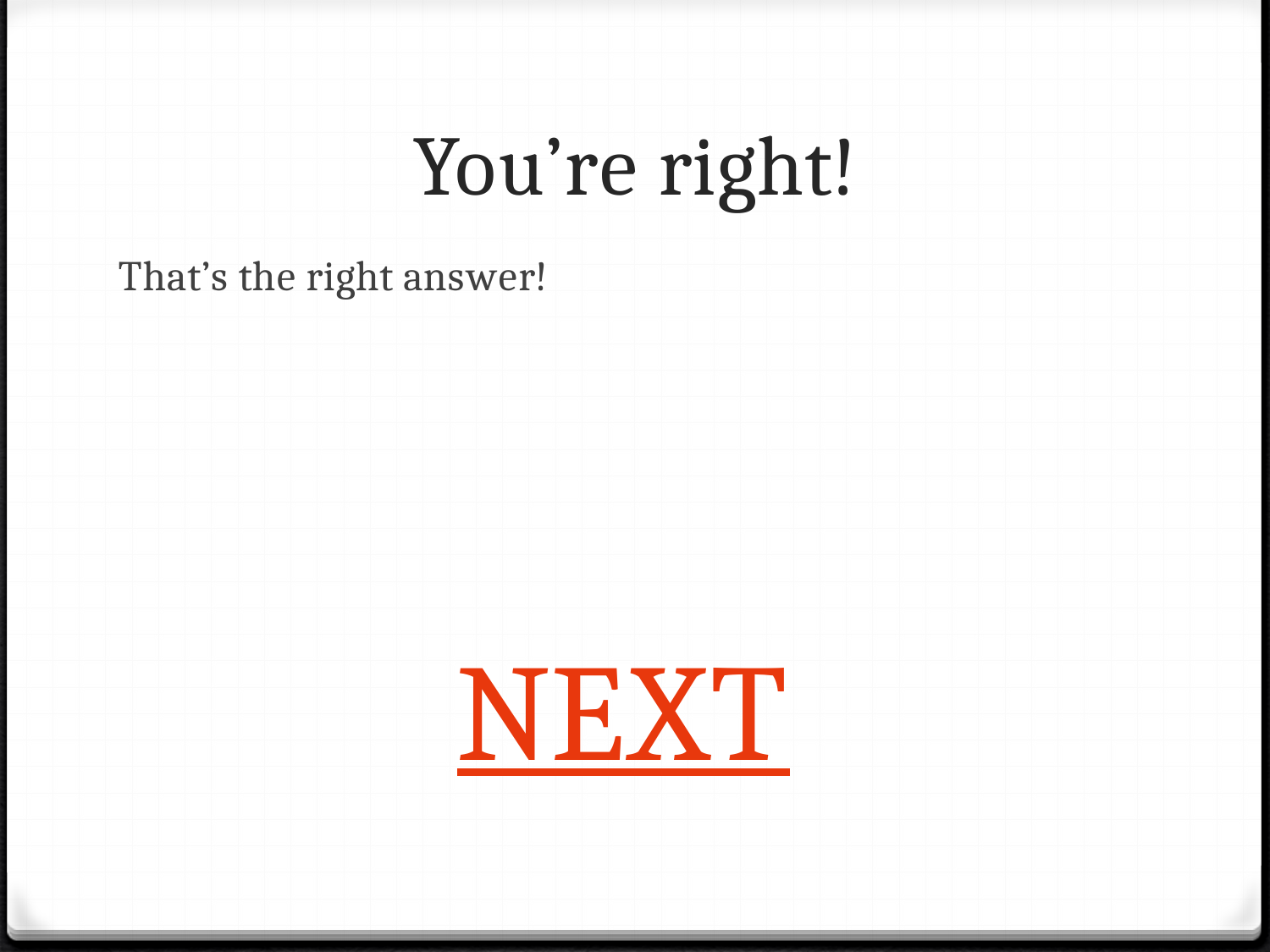

# You’re right!
That’s the right answer!

NEXT